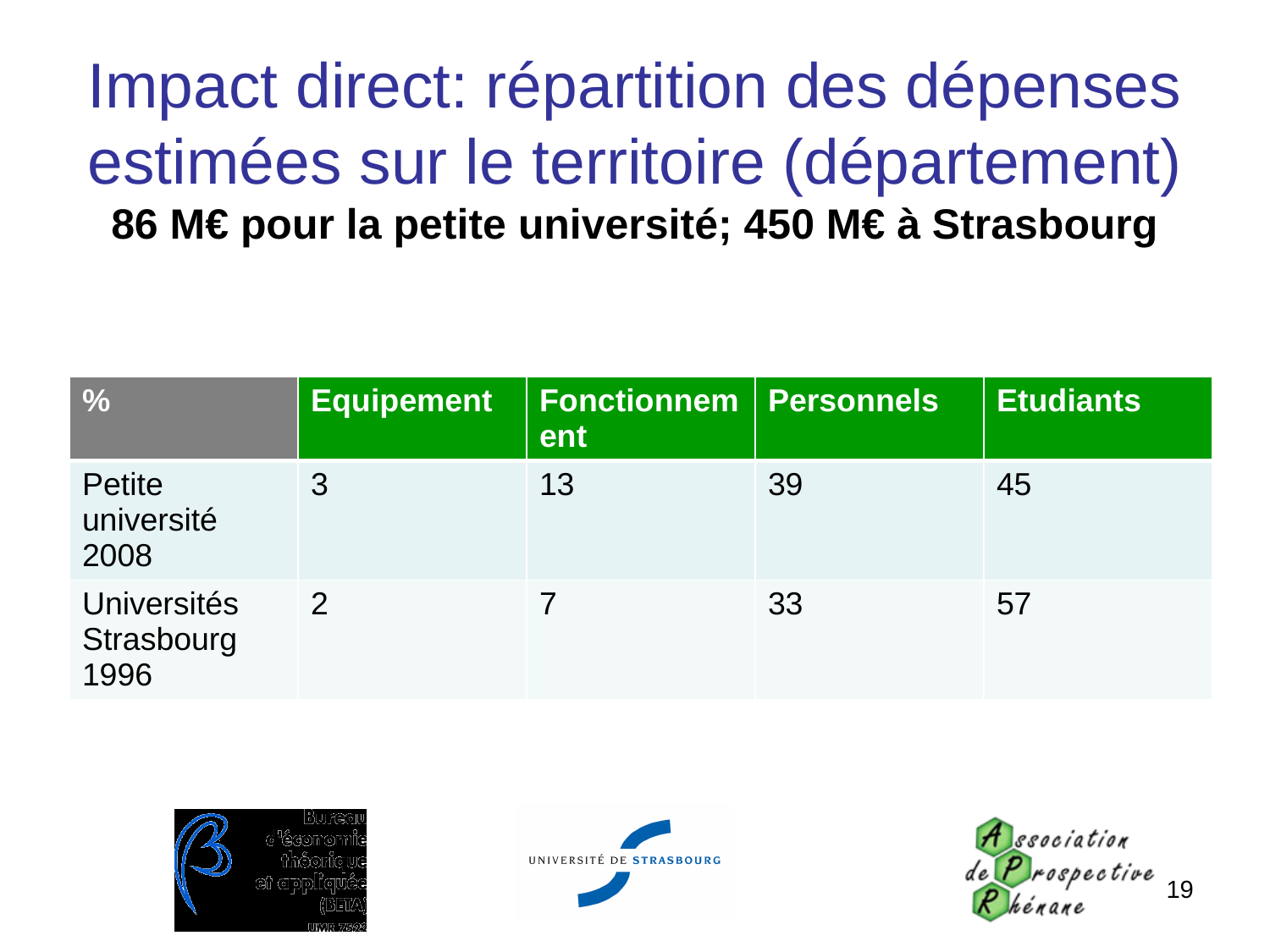

# Impact direct: répartition des dépenses estimées sur le territoire (département) 86 M€ pour la petite université; 450 M€ à Strasbourg
| % | Equipement | Fonctionnement | Personnels | Etudiants |
| --- | --- | --- | --- | --- |
| Petite université 2008 | 3 | 13 | 39 | 45 |
| Universités Strasbourg 1996 | 2 | 7 | 33 | 57 |
19